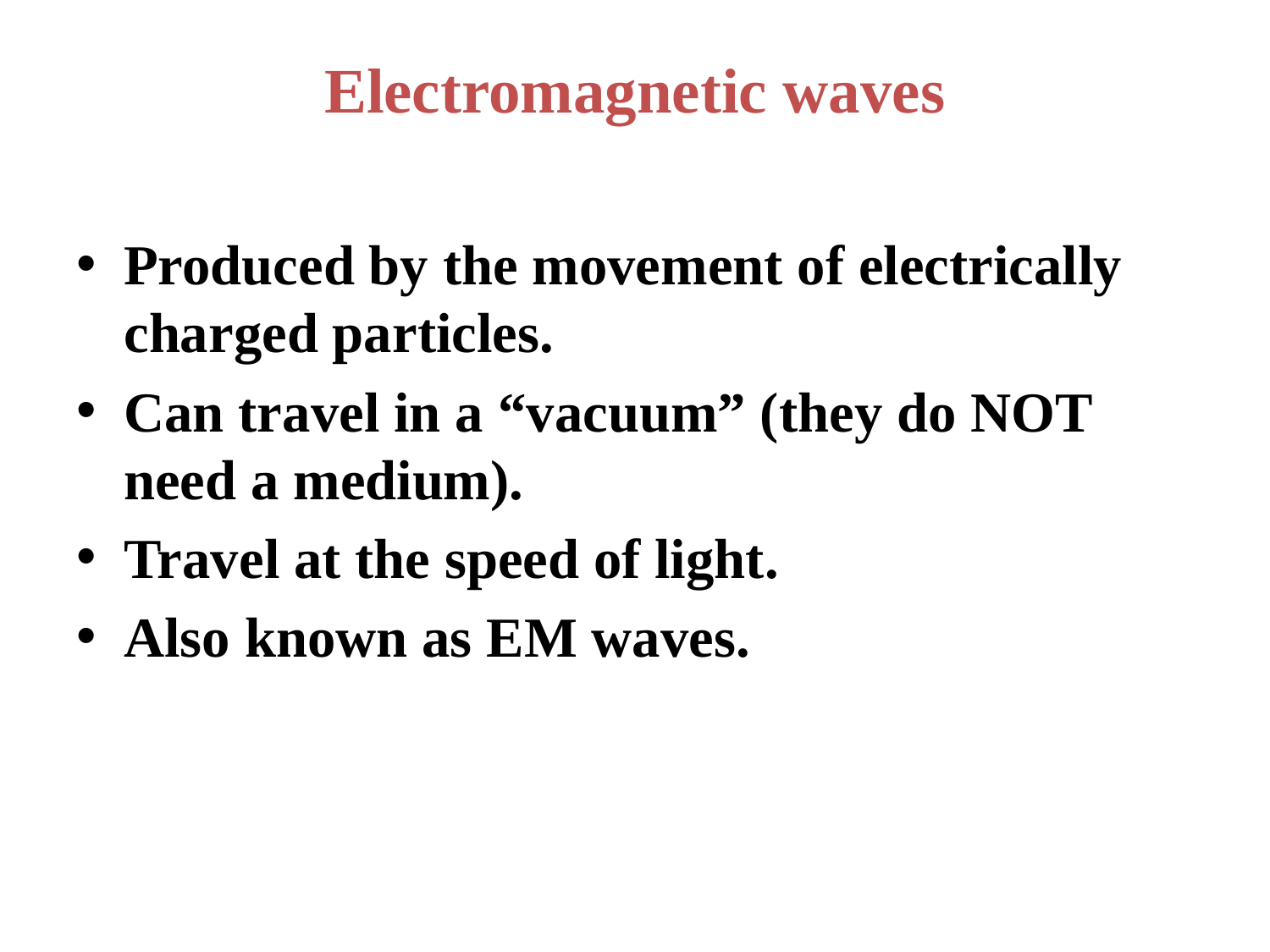

# Electromagnetic waves
Produced by the movement of electrically charged particles.
Can travel in a “vacuum” (they do NOT need a medium).
Travel at the speed of light.
Also known as EM waves.